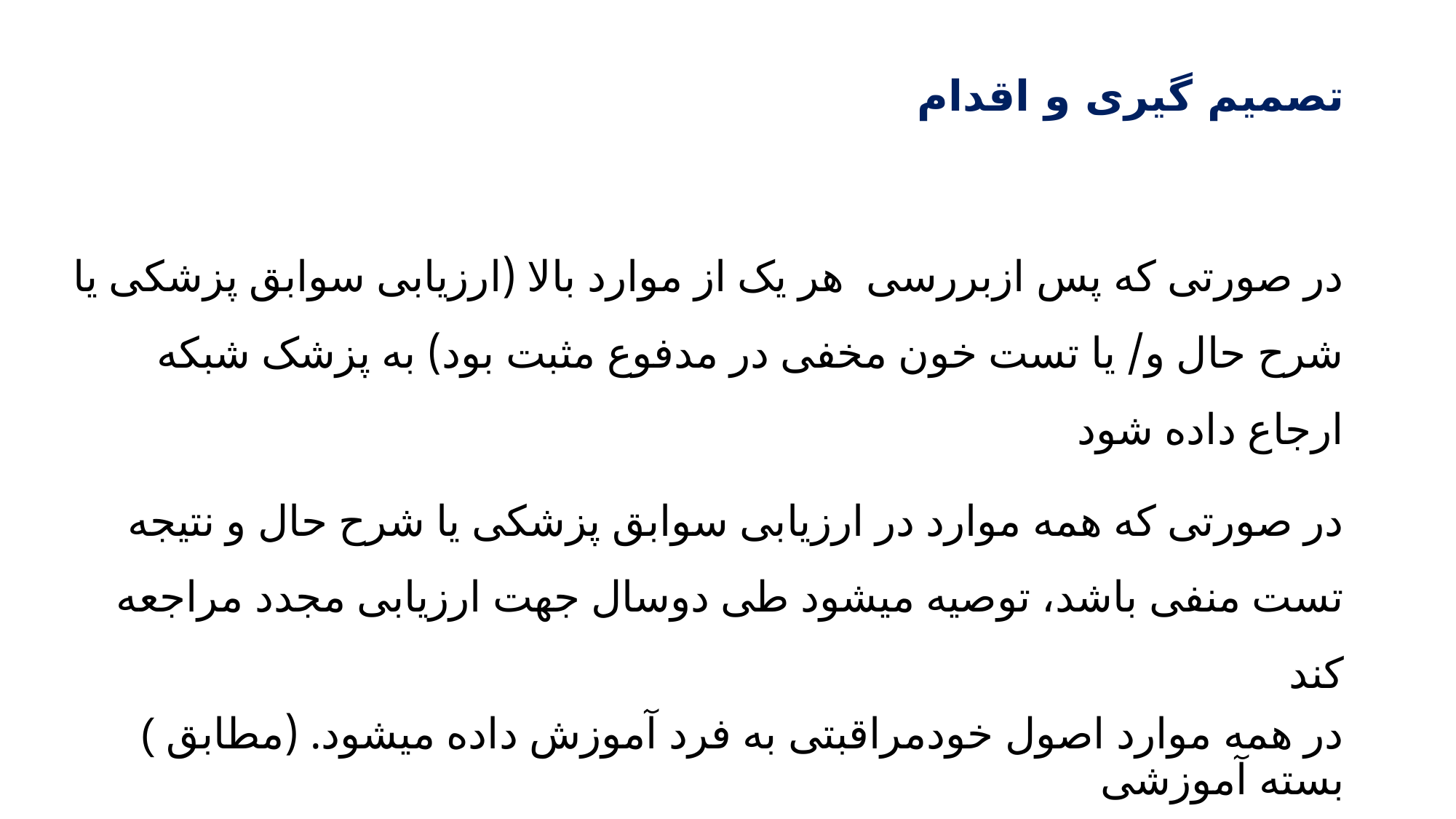

# تصمیم گیری و اقدام
در صورتی که پس ازبررسی  هر یک از موارد بالا (ارزیابی سوابق پزشکی یا شرح حال و/ یا تست خون مخفی در مدفوع مثبت بود) به پزشک شبکه ارجاع داده شود
در صورتی که همه موارد در ارزیابی سوابق پزشکی یا شرح حال و نتیجه تست منفی باشد، توصیه میشود طی دوسال جهت ارزیابی مجدد مراجعه کند
( در همه موارد اصول خودمراقبتی به فرد آموزش داده میشود. (مطابق بسته آموزشی